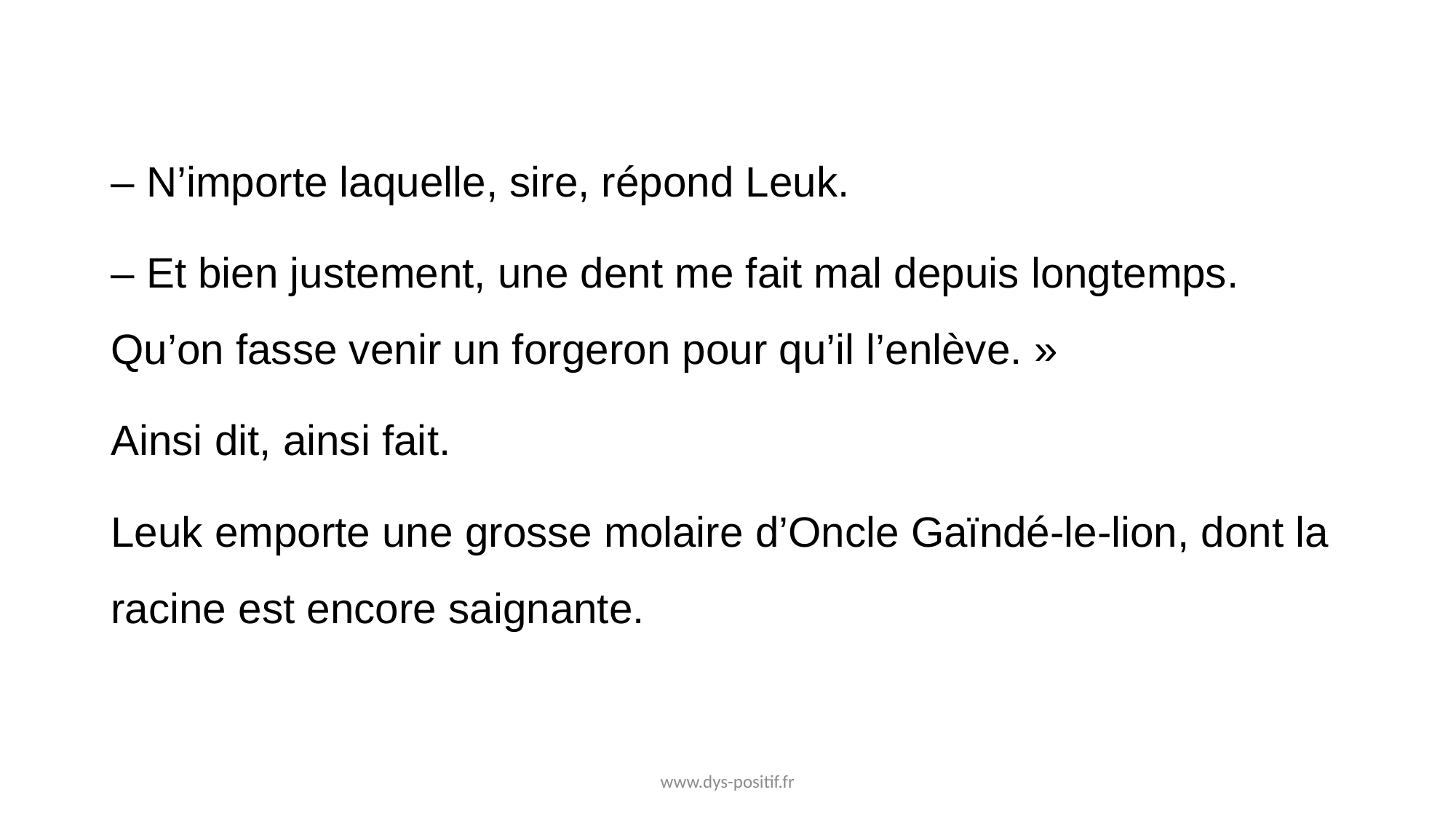

#
– N’importe laquelle, sire, répond Leuk.
– Et bien justement, une dent me fait mal depuis longtemps. Qu’on fasse venir un forgeron pour qu’il l’enlève. »
Ainsi dit, ainsi fait.
Leuk emporte une grosse molaire d’Oncle Gaïndé-le-lion, dont la racine est encore saignante.

www.dys-positif.fr